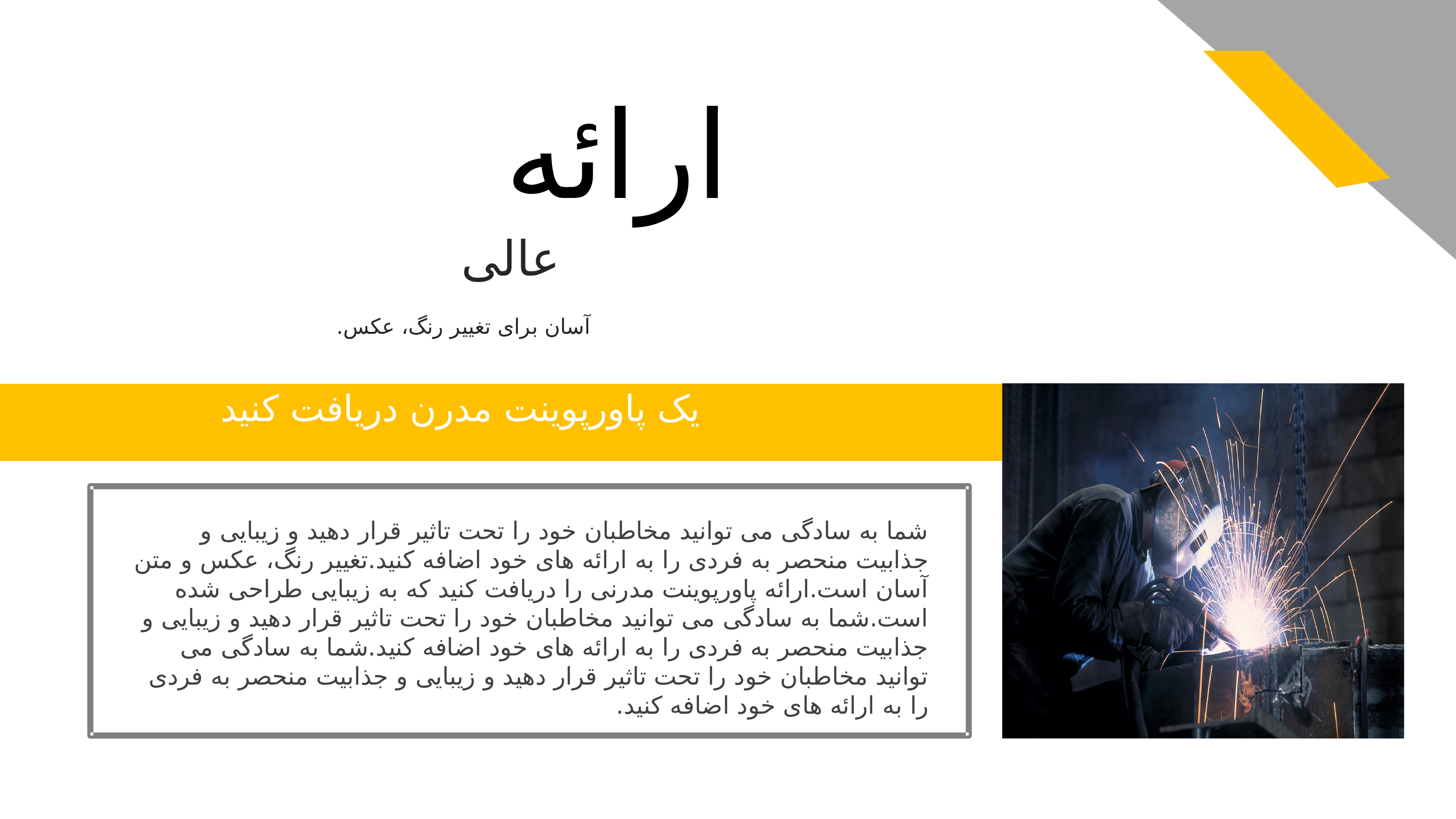

ارائه
عالی
آسان برای تغییر رنگ، عکس.

یک پاورپوینت مدرن دریافت کنید

شما به سادگی می توانید مخاطبان خود را تحت تاثیر قرار دهید و زیبایی و جذابیت منحصر به فردی را به ارائه های خود اضافه کنید.تغییر رنگ، عکس و متن آسان است.ارائه پاورپوینت مدرنی را دریافت کنید که به زیبایی طراحی شده است.شما به سادگی می توانید مخاطبان خود را تحت تاثیر قرار دهید و زیبایی و جذابیت منحصر به فردی را به ارائه های خود اضافه کنید.شما به سادگی می توانید مخاطبان خود را تحت تاثیر قرار دهید و زیبایی و جذابیت منحصر به فردی را به ارائه های خود اضافه کنید.